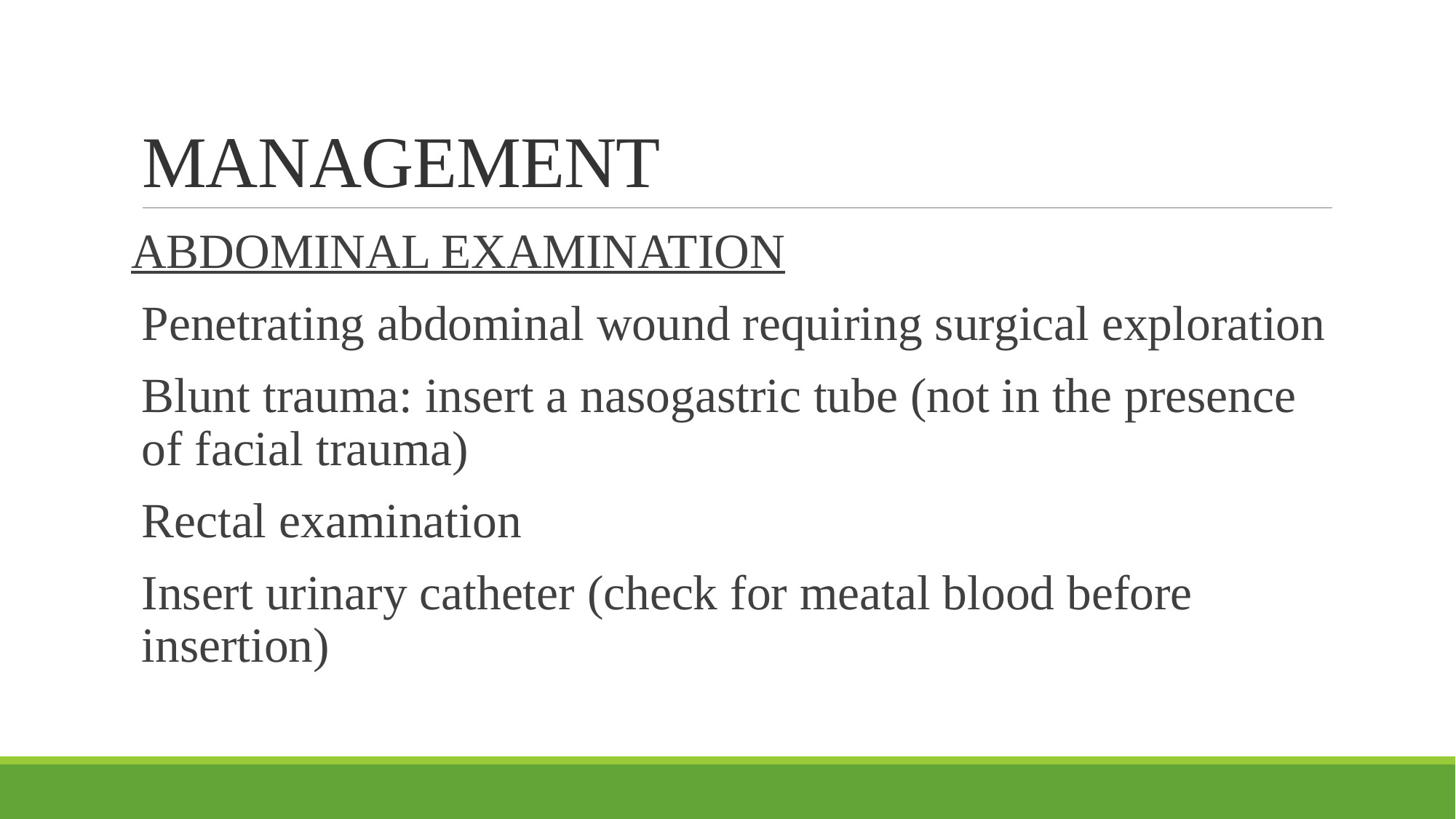

# MANAGEMENT
ABDOMINAL EXAMINATION
Penetrating abdominal wound requiring surgical exploration
Blunt trauma: insert a nasogastric tube (not in the presence of facial trauma)
Rectal examination
Insert urinary catheter (check for meatal blood before insertion)